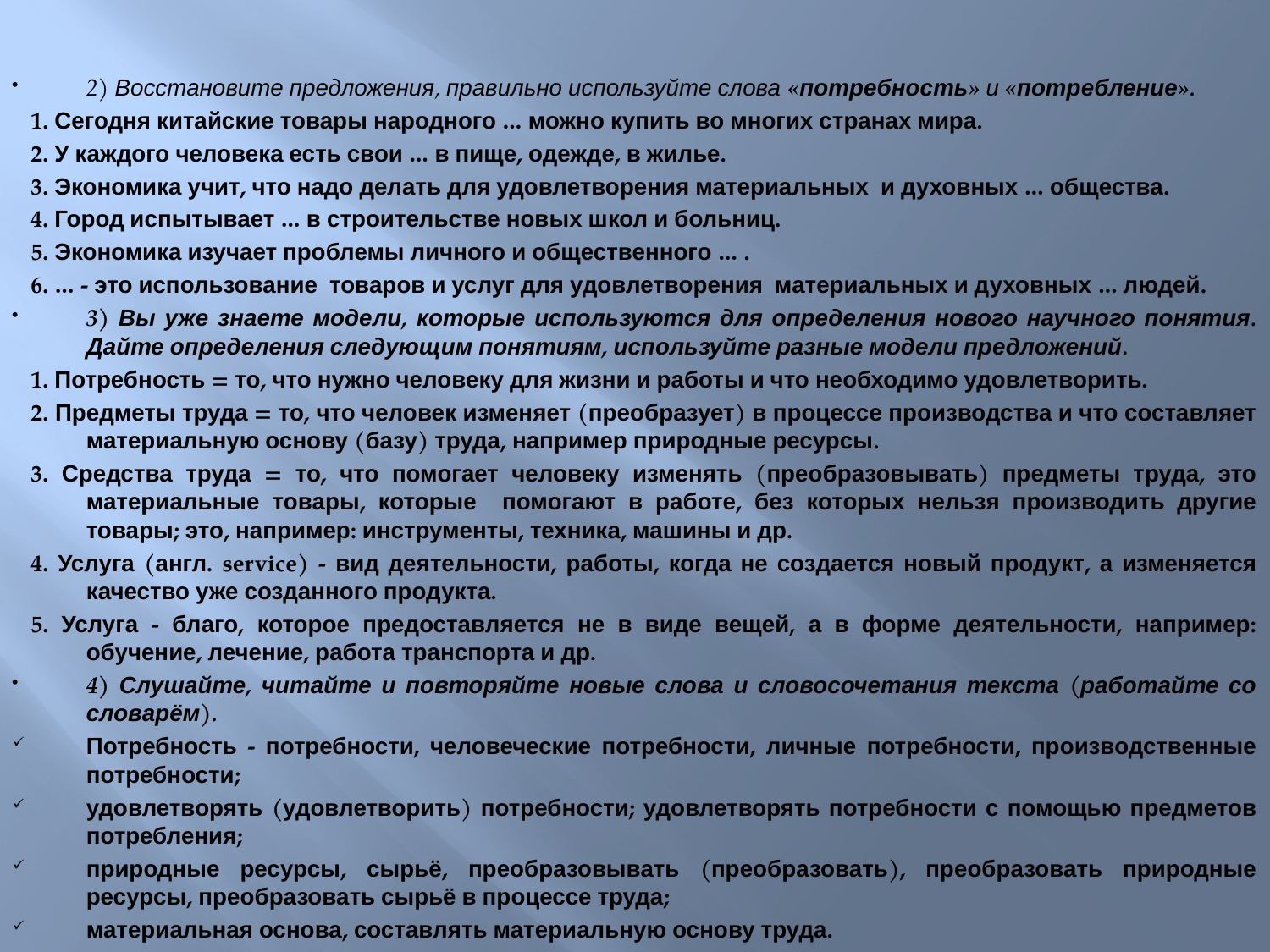

2) Восстановите предложения, правильно используйте слова «потребность» и «потребление».
1. Сегодня китайские товары народного … можно купить во многих странах мира.
2. У каждого человека есть свои … в пище, одежде, в жилье.
3. Экономика учит, что надо делать для удовлетворения материальных  и духовных … общества.
4. Город испытывает … в строительстве новых школ и больниц.
5. Экономика изучает проблемы личного и общественного … .
6. … - это использование  товаров и услуг для удовлетворения  материальных и духовных … людей.
3) Вы уже знаете модели, которые используются для определения нового научного понятия. Дайте определения следующим понятиям, используйте разные модели предложений.
1. Потребность = то, что нужно человеку для жизни и работы и что необходимо удовлетворить.
2. Предметы труда = то, что человек изменяет (преобразует) в процессе производства и что составляет материальную основу (базу) труда, например природные ресурсы.
3. Средства труда = то, что помогает человеку изменять (преобразовывать) предметы труда, это материальные товары, которые  помогают в работе, без которых нельзя производить другие товары; это, например: инструменты, техника, машины и др.
4. Услуга (англ. service) - вид деятельности, работы, когда не создается новый продукт, а изменяется качество уже созданного продукта.
5. Услуга - благо, которое предоставляется не в виде вещей, а в форме деятельности, например: обучение, лечение, работа транспорта и др.
4) Слушайте, читайте и повторяйте новые слова и словосочетания текста (работайте со словарём).
Потребность - потребности, человеческие потребности, личные потребности, производственные потребности;
удовлетворять (удовлетворить) потребности; удовлетворять потребности с помощью предметов потребления;
природные ресурсы, сырьё, преобразовывать (преобразовать), преобразовать природные ресурсы, преобразовать сырьё в процессе труда;
материальная основа, составлять материальную основу труда.